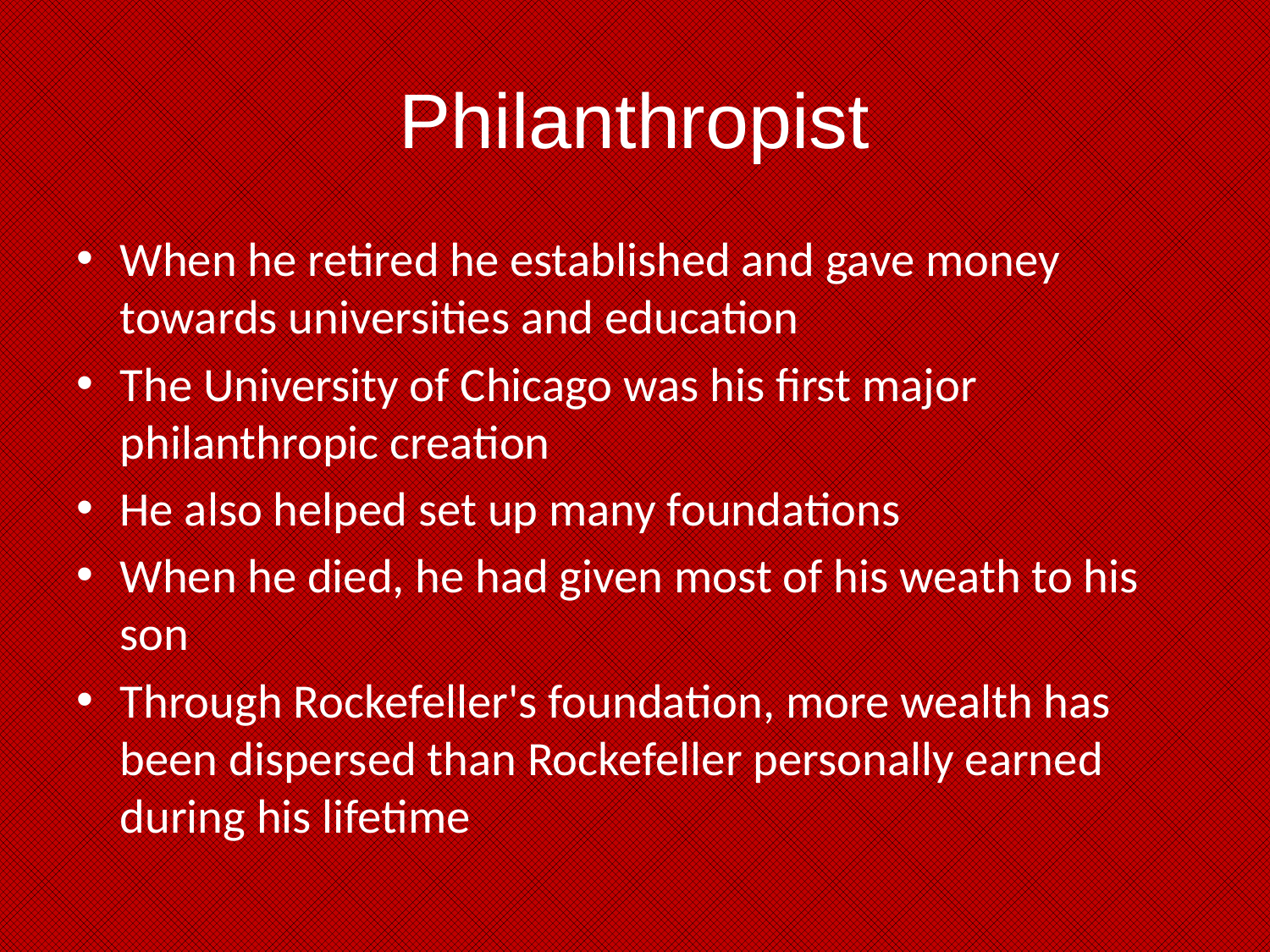

# Philanthropist
When he retired he established and gave money towards universities and education
The University of Chicago was his first major philanthropic creation
He also helped set up many foundations
When he died, he had given most of his weath to his son
Through Rockefeller's foundation, more wealth has been dispersed than Rockefeller personally earned during his lifetime